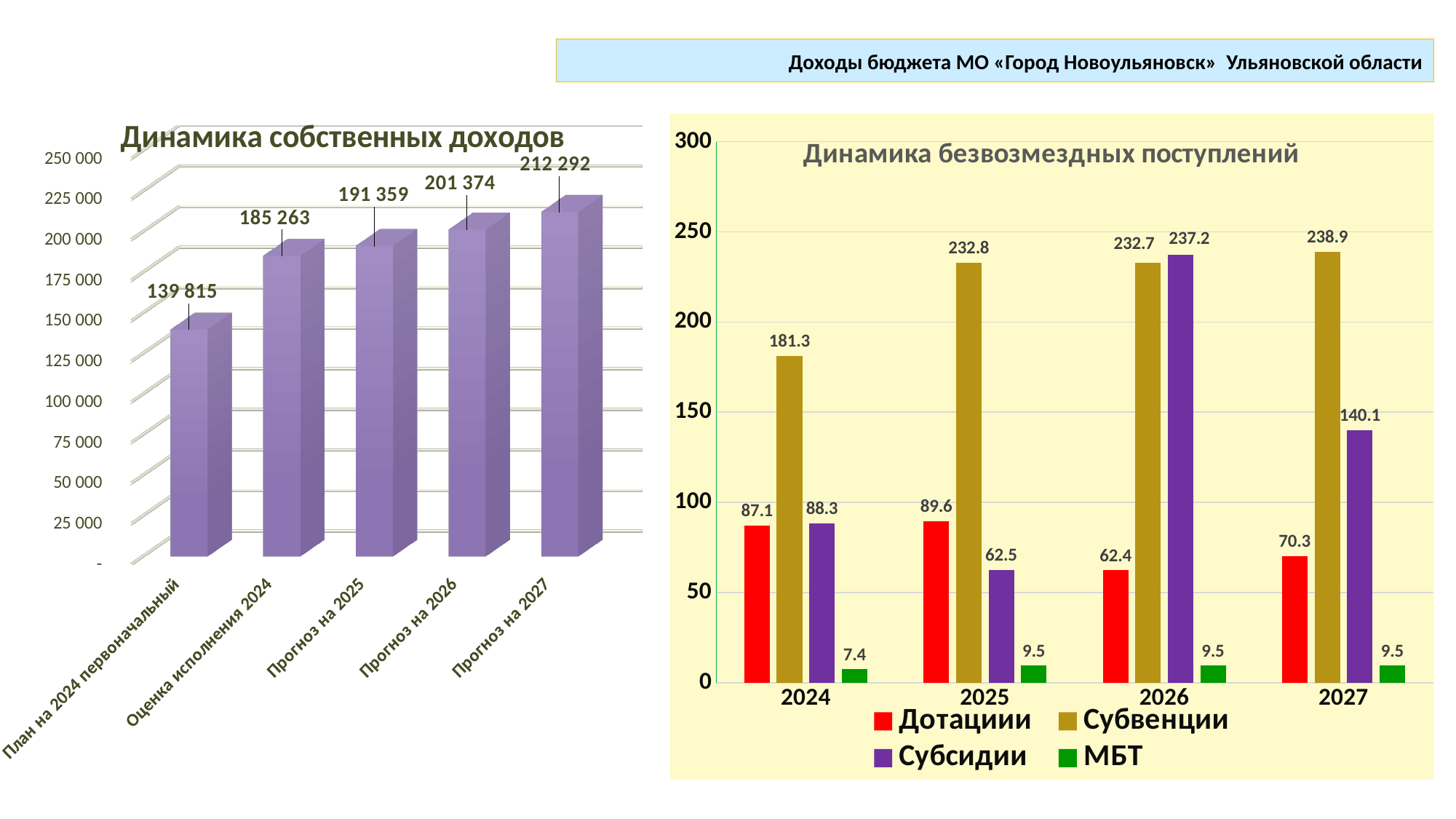

Доходы бюджета МО «Город Новоульяновск»  Ульяновской области

[unsupported chart]

### Chart: Динамика безвозмездных поступлений

| Category | Дотациии  | Субвенции | Субсидии | МБТ |
|---|---|---|---|---|
| 2024 | 87.1 | 181.3 | 88.3 | 7.4 |
| 2025 | 89.6 | 232.8 | 62.5 | 9.5 |
| 2026 | 62.4 | 232.7 | 237.2 | 9.5 |
| 2027 | 70.3 | 238.9 | 140.1 | 9.5 |